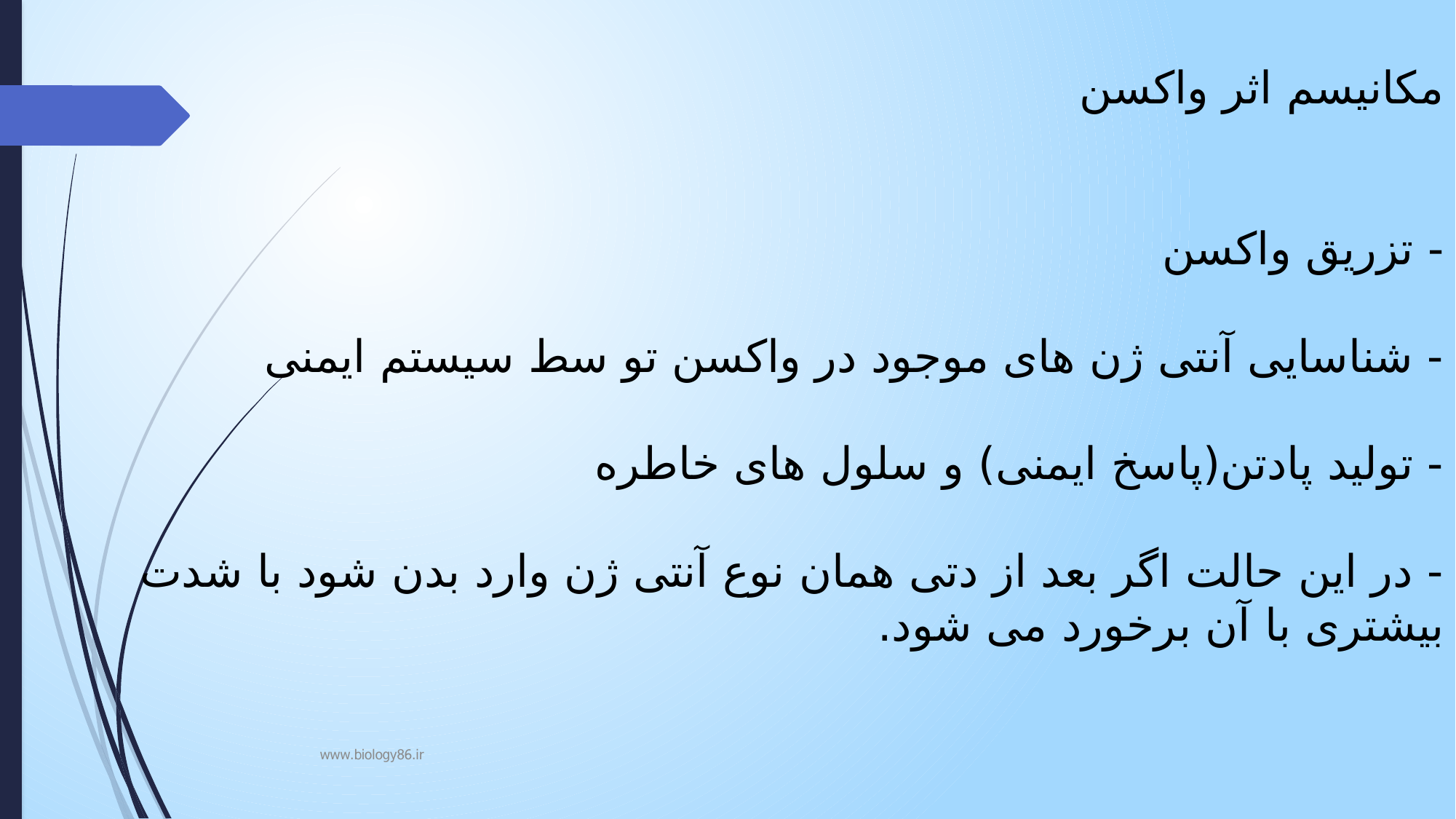

# مکانیسم اثر واکسن - تزریق واکسن - شناسایی آنتی ژن های موجود در واکسن تو سط سیستم ایمنی - تولید پادتن(پاسخ ایمنی) و سلول های خاطره - در این حالت اگر بعد از دتی همان نوع آنتی ژن وارد بدن شود با شدت بیشتری با آن برخورد می شود.
www.biology86.ir